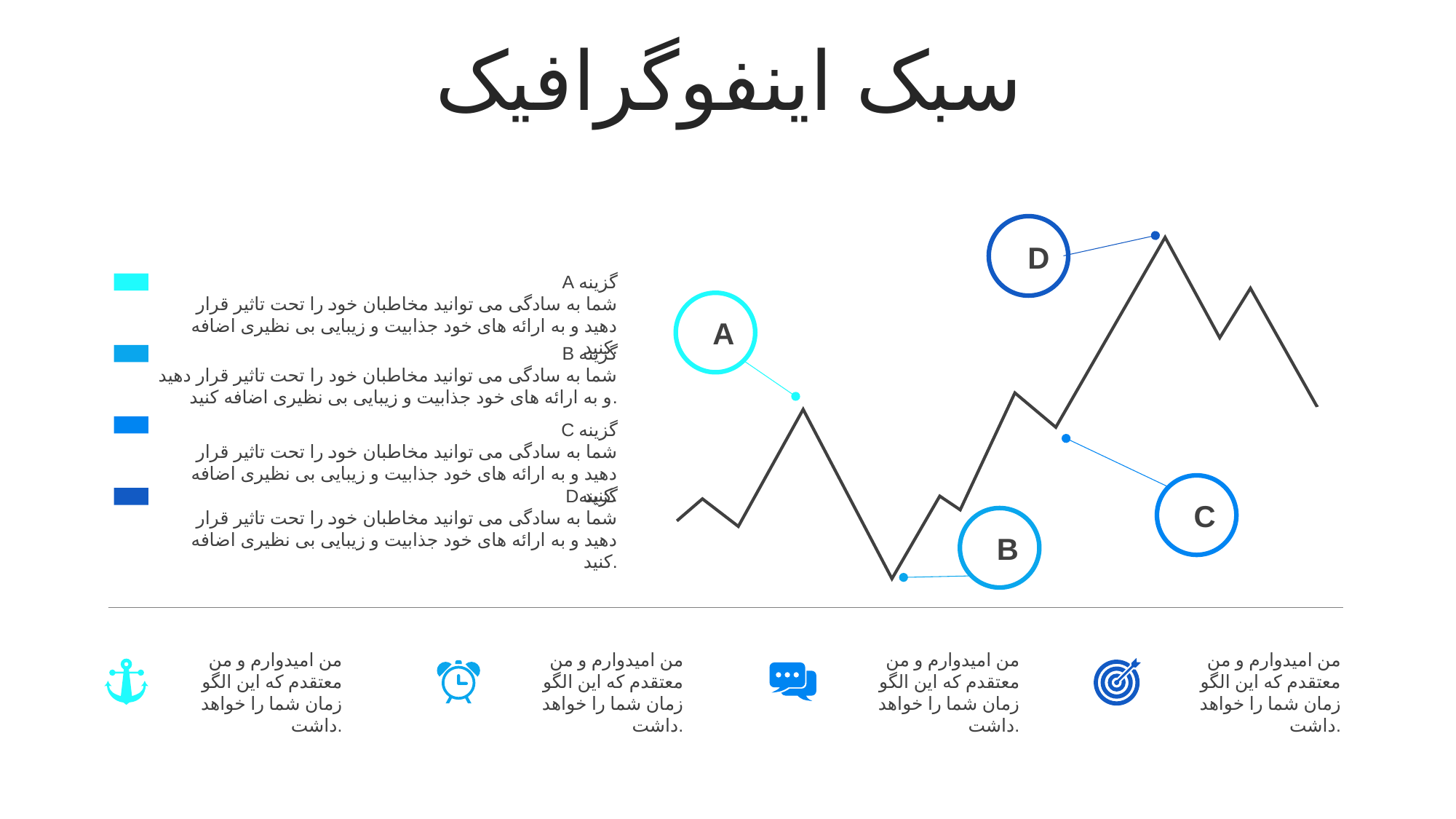

سبک اینفوگرافیک

D

گزینه A
شما به سادگی می توانید مخاطبان خود را تحت تاثیر قرار دهید و به ارائه های خود جذابیت و زیبایی بی نظیری اضافه کنید.

گزینه B
شما به سادگی می توانید مخاطبان خود را تحت تاثیر قرار دهید و به ارائه های خود جذابیت و زیبایی بی نظیری اضافه کنید.

گزینه C
شما به سادگی می توانید مخاطبان خود را تحت تاثیر قرار دهید و به ارائه های خود جذابیت و زیبایی بی نظیری اضافه کنید.

گزینهD
شما به سادگی می توانید مخاطبان خود را تحت تاثیر قرار دهید و به ارائه های خود جذابیت و زیبایی بی نظیری اضافه کنید.

A

C

B
من امیدوارم و من معتقدم که این الگو زمان شما را خواهد داشت.
من امیدوارم و من معتقدم که این الگو زمان شما را خواهد داشت.
من امیدوارم و من معتقدم که این الگو زمان شما را خواهد داشت.
من امیدوارم و من معتقدم که این الگو زمان شما را خواهد داشت.